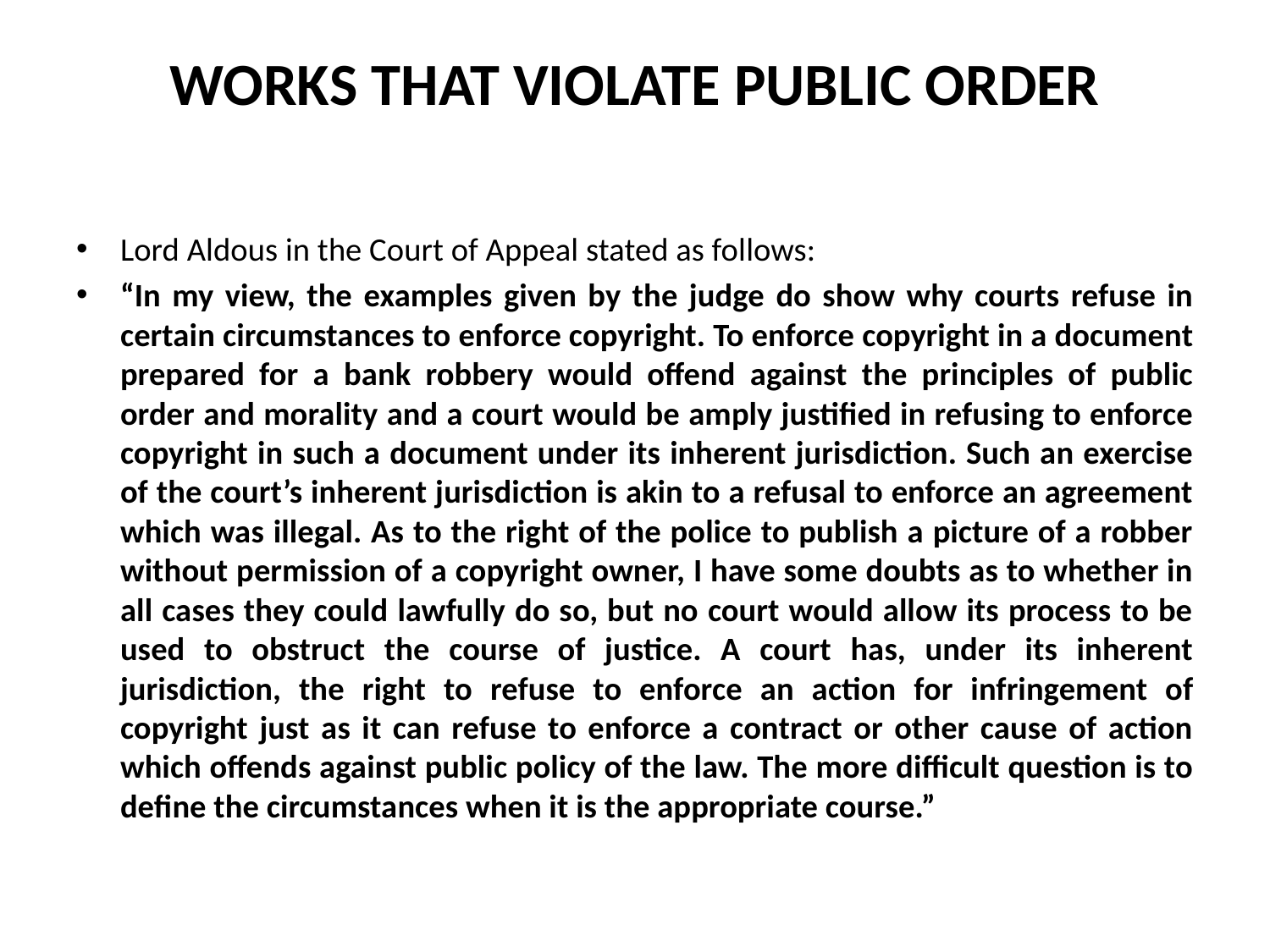

# WORKS THAT VIOLATE PUBLIC ORDER
Lord Aldous in the Court of Appeal stated as follows:
“In my view, the examples given by the judge do show why courts refuse in certain circumstances to enforce copyright. To enforce copyright in a document prepared for a bank robbery would offend against the principles of public order and morality and a court would be amply justified in refusing to enforce copyright in such a document under its inherent jurisdiction. Such an exercise of the court’s inherent jurisdiction is akin to a refusal to enforce an agreement which was illegal. As to the right of the police to publish a picture of a robber without permission of a copyright owner, I have some doubts as to whether in all cases they could lawfully do so, but no court would allow its process to be used to obstruct the course of justice. A court has, under its inherent jurisdiction, the right to refuse to enforce an action for infringement of copyright just as it can refuse to enforce a contract or other cause of action which offends against public policy of the law. The more difficult question is to define the circumstances when it is the appropriate course.”